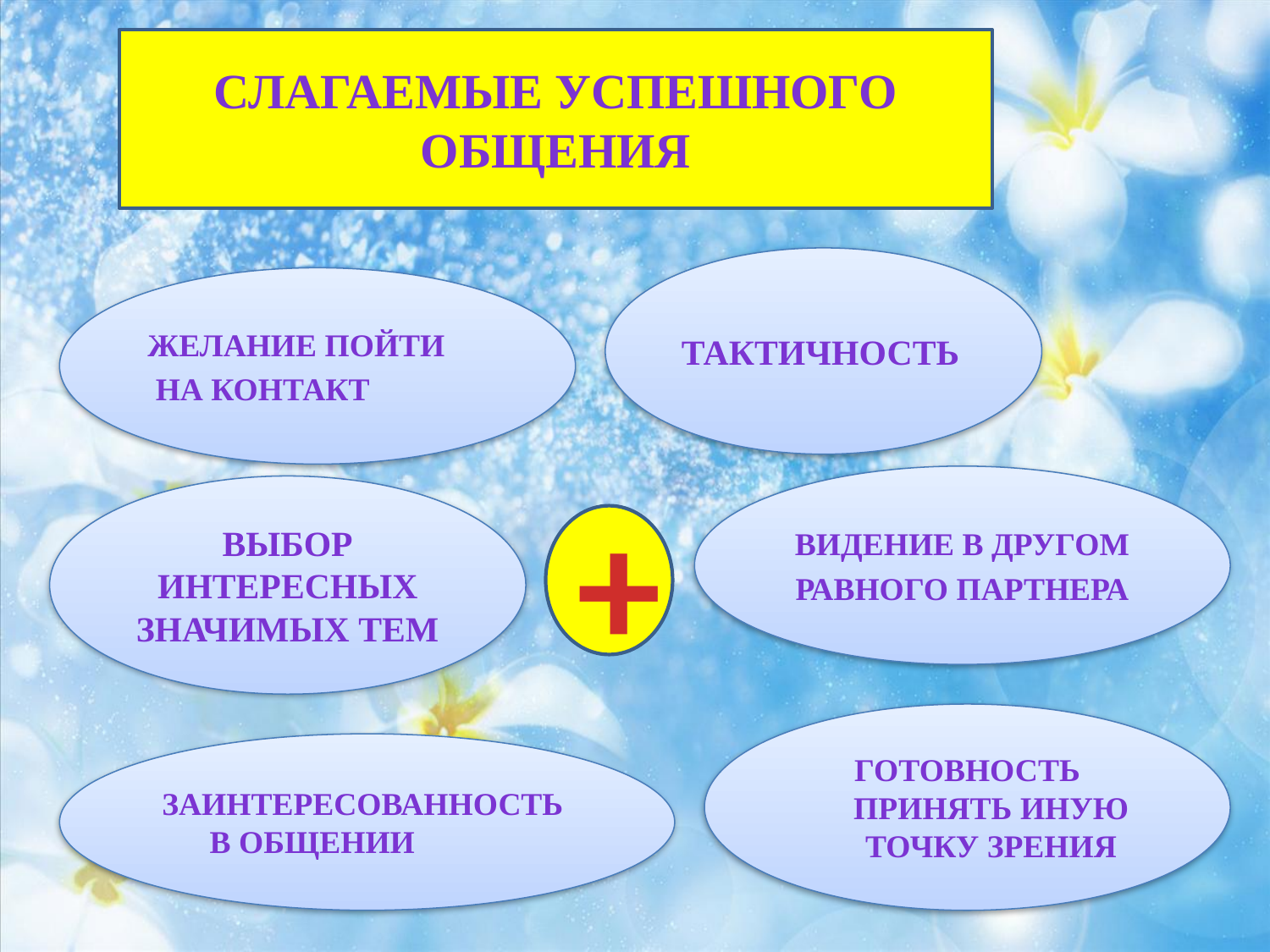

Слагаемые успешного общения
тактичность
Желание пойти
 на контакт
видение в другом
Равного партнера
выбор интересных значимых тем
+
Готовность принять иную точку зрения
заинтересованность в общении